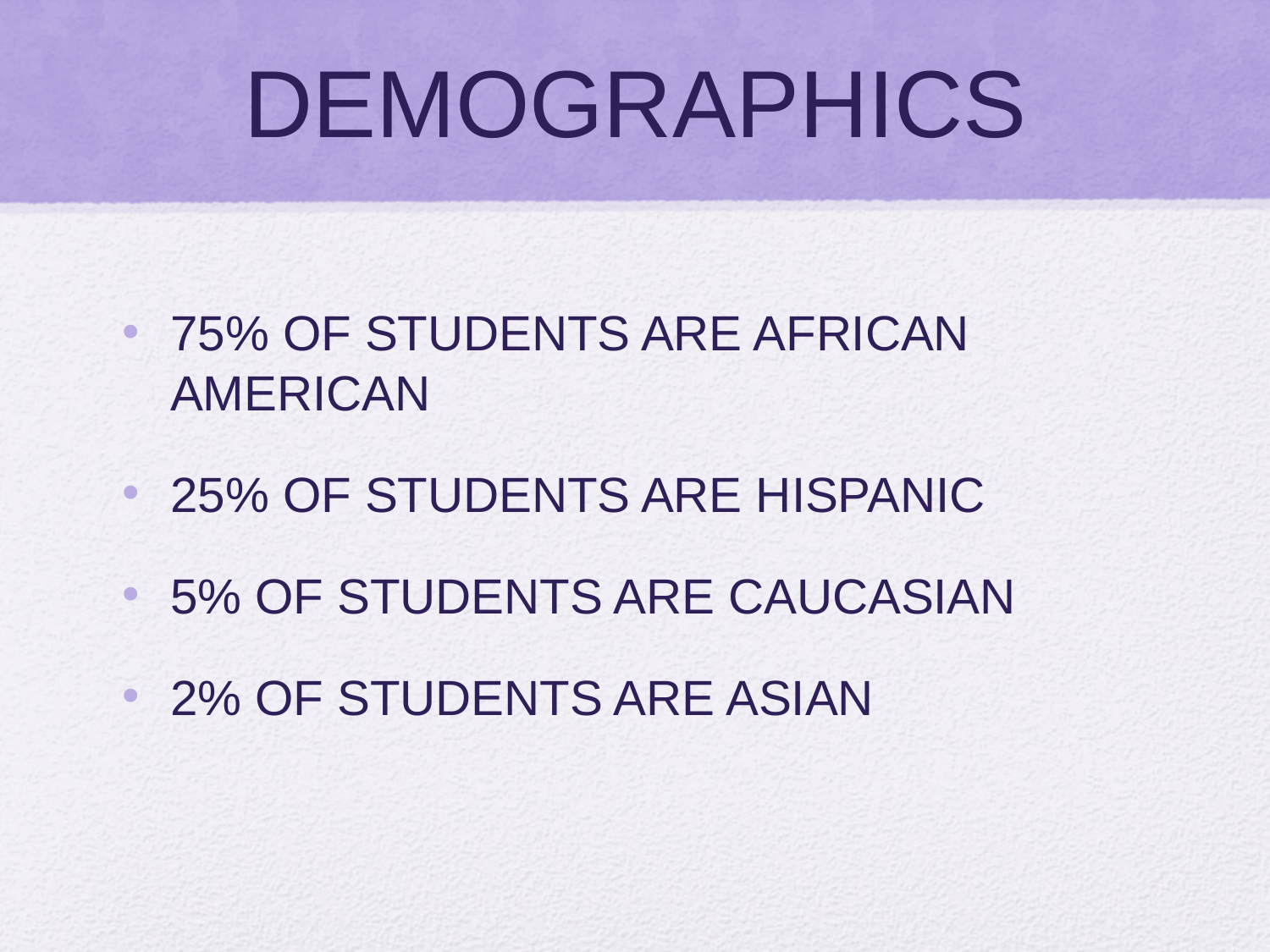

# DEMOGRAPHICS
75% OF STUDENTS ARE AFRICAN AMERICAN
25% OF STUDENTS ARE HISPANIC
5% OF STUDENTS ARE CAUCASIAN
2% OF STUDENTS ARE ASIAN